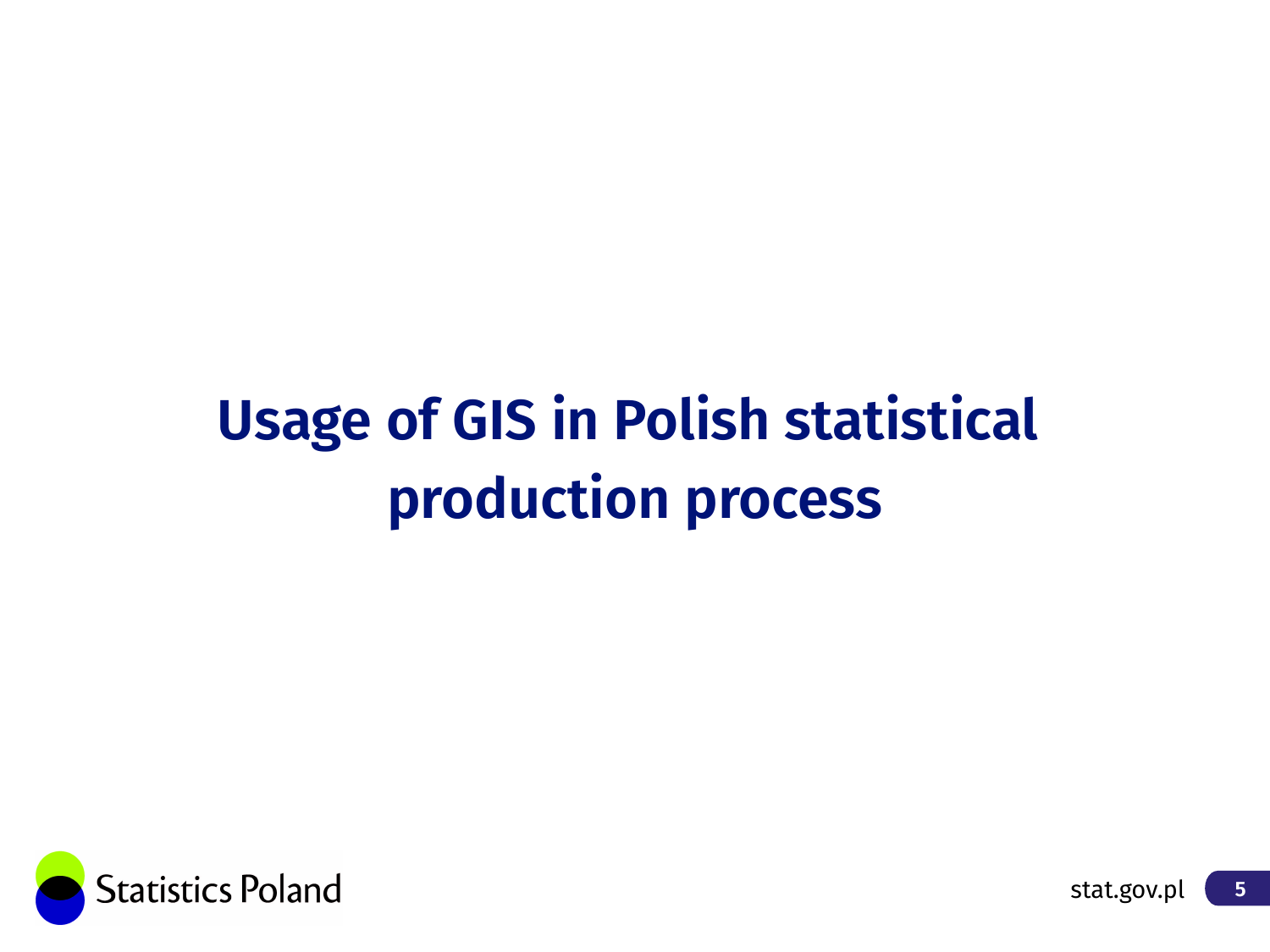

Usage of GIS in Polish statistical
production process